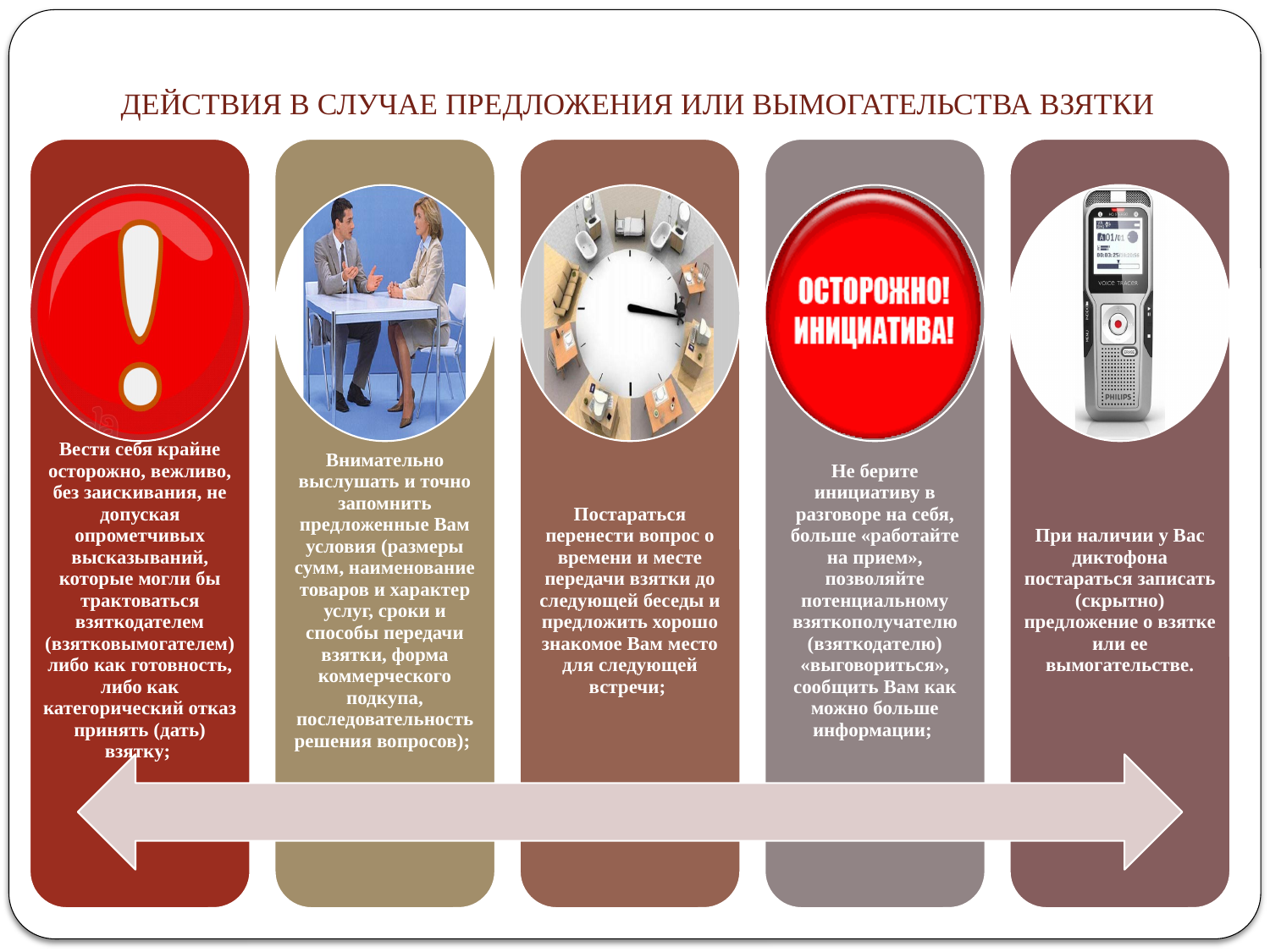

# ДЕЙСТВИЯ В СЛУЧАЕ ПРЕДЛОЖЕНИЯ ИЛИ ВЫМОГАТЕЛЬСТВА ВЗЯТКИ
Вести себя крайне осторожно, вежливо, без заискивания, не допуская опрометчивых высказываний, которые могли бы трактоваться взяткодателем (взятковымогателем) либо как готовность, либо как категорический отказ принять (дать) взятку;
Внимательно выслушать и точно запомнить предложенные Вам условия (размеры сумм, наименование товаров и характер услуг, сроки и способы передачи взятки, форма коммерческого подкупа, последовательность решения вопросов);
Постараться перенести вопрос о времени и месте передачи взятки до следующей беседы и предложить хорошо знакомое Вам место для следующей встречи;
Не берите инициативу в разговоре на себя, больше «работайте на прием», позволяйте потенциальному взяткополучателю (взяткодателю) «выговориться», сообщить Вам как можно больше информации;
При наличии у Вас диктофона постараться записать (скрытно) предложение о взятке или ее вымогательстве.